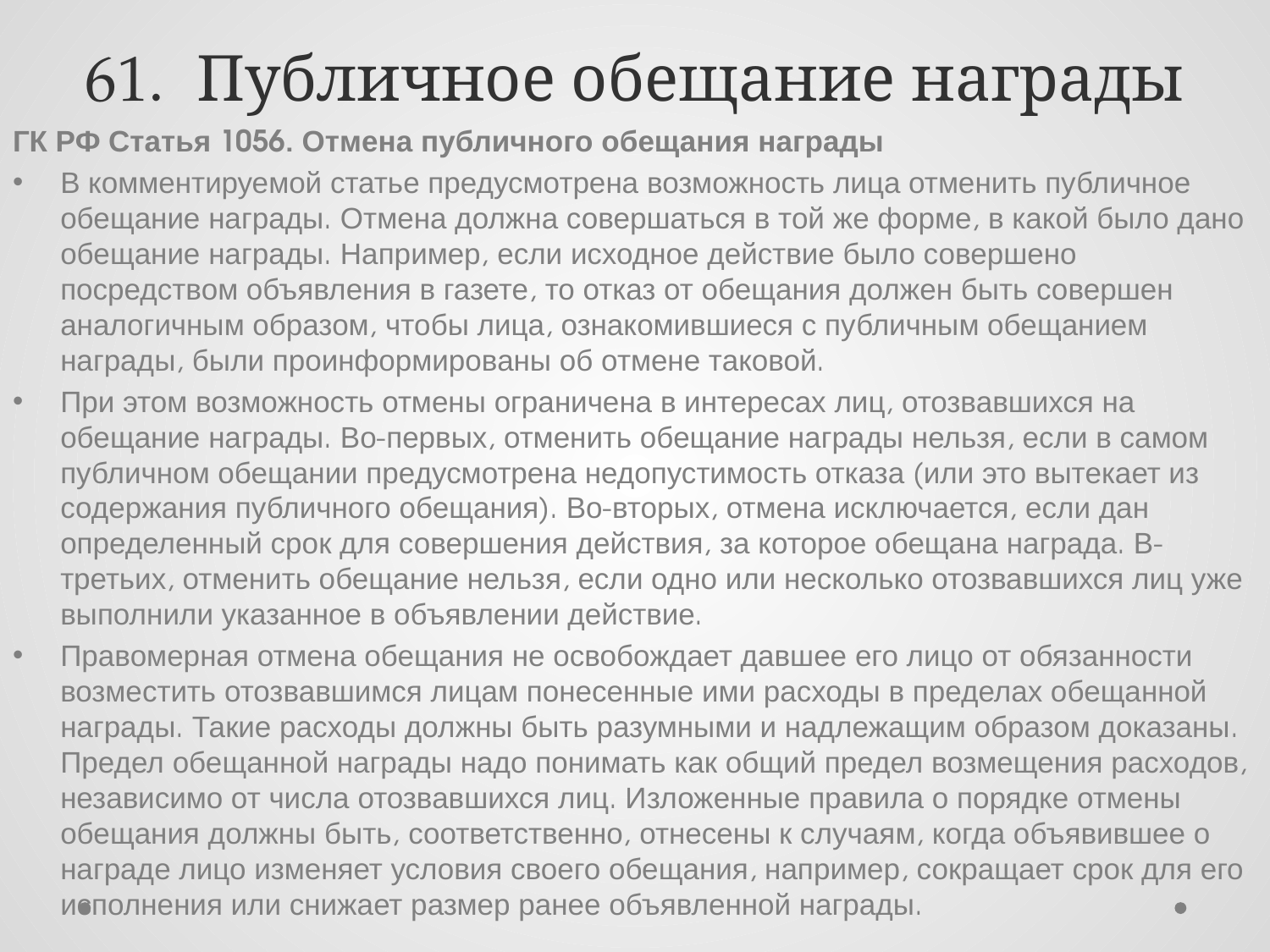

# 61.  Публичное обещание награды
ГК РФ Статья 1056. Отмена публичного обещания награды
В комментируемой статье предусмотрена возможность лица отменить публичное обещание награды. Отмена должна совершаться в той же форме, в какой было дано обещание награды. Например, если исходное действие было совершено посредством объявления в газете, то отказ от обещания должен быть совершен аналогичным образом, чтобы лица, ознакомившиеся с публичным обещанием награды, были проинформированы об отмене таковой.
При этом возможность отмены ограничена в интересах лиц, отозвавшихся на обещание награды. Во-первых, отменить обещание награды нельзя, если в самом публичном обещании предусмотрена недопустимость отказа (или это вытекает из содержания публичного обещания). Во-вторых, отмена исключается, если дан определенный срок для совершения действия, за которое обещана награда. В-третьих, отменить обещание нельзя, если одно или несколько отозвавшихся лиц уже выполнили указанное в объявлении действие.
Правомерная отмена обещания не освобождает давшее его лицо от обязанности возместить отозвавшимся лицам понесенные ими расходы в пределах обещанной награды. Такие расходы должны быть разумными и надлежащим образом доказаны. Предел обещанной награды надо понимать как общий предел возмещения расходов, независимо от числа отозвавшихся лиц. Изложенные правила о порядке отмены обещания должны быть, соответственно, отнесены к случаям, когда объявившее о награде лицо изменяет условия своего обещания, например, сокращает срок для его исполнения или снижает размер ранее объявленной награды.